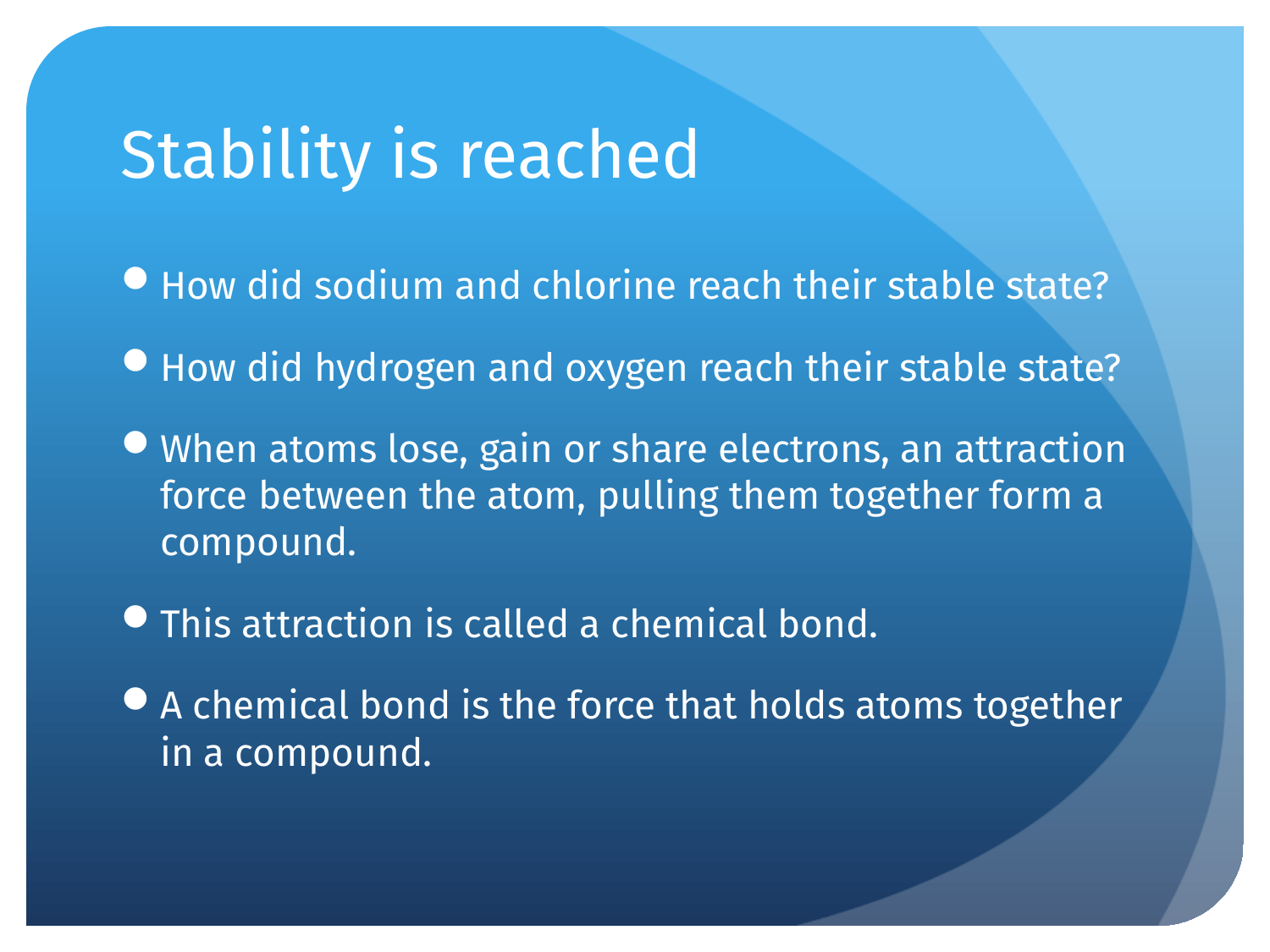

# Stability is reached
How did sodium and chlorine reach their stable state?
How did hydrogen and oxygen reach their stable state?
When atoms lose, gain or share electrons, an attraction force between the atom, pulling them together form a compound.
This attraction is called a chemical bond.
A chemical bond is the force that holds atoms together in a compound.